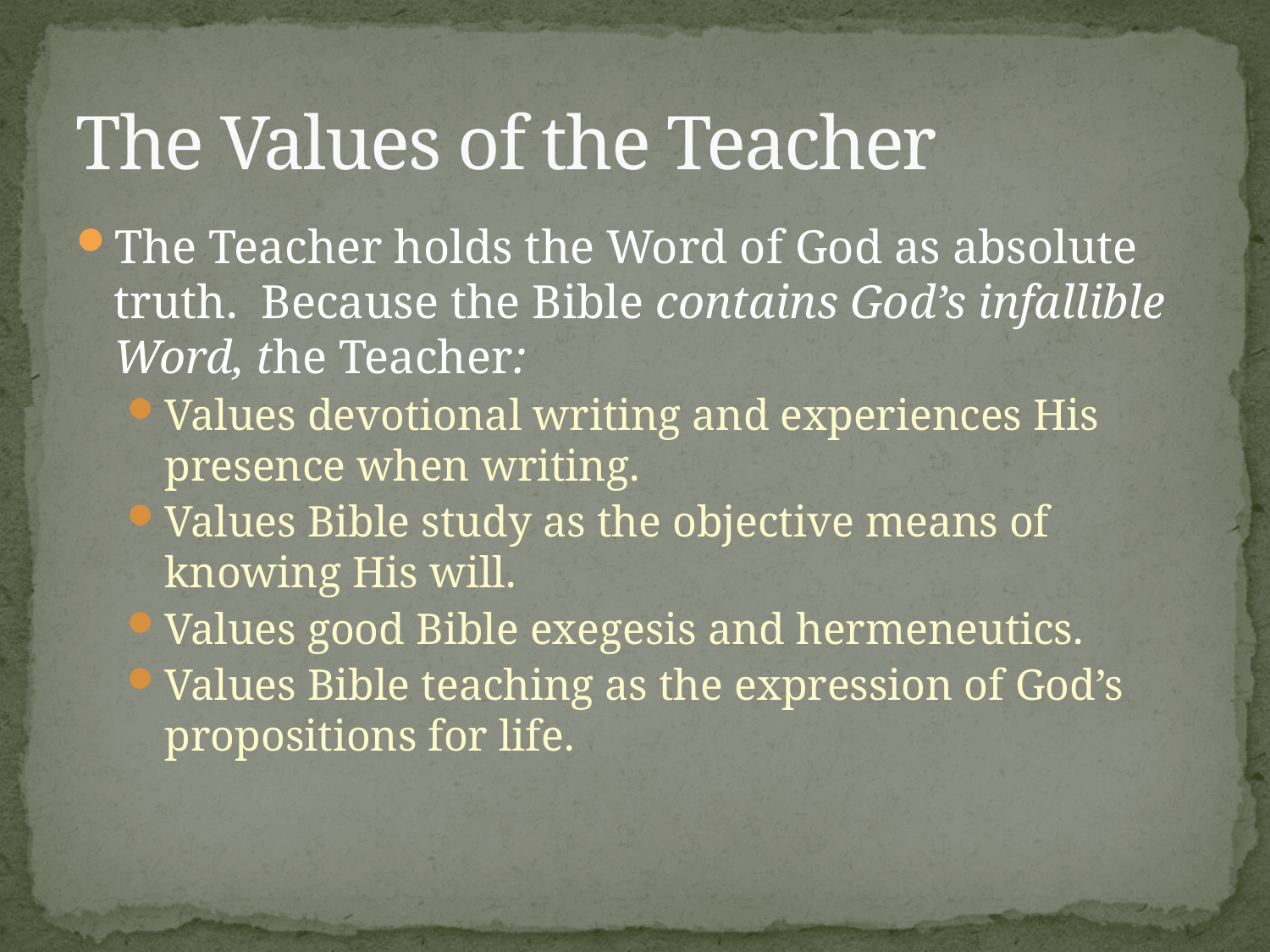

# The Values of the Teacher
The Teacher holds the Word of God as absolute truth.  Because the Bible contains God’s infallible Word, the Teacher:
Values devotional writing and experiences His presence when writing.
Values Bible study as the objective means of knowing His will.
Values good Bible exegesis and hermeneutics.
Values Bible teaching as the expression of God’s propositions for life.